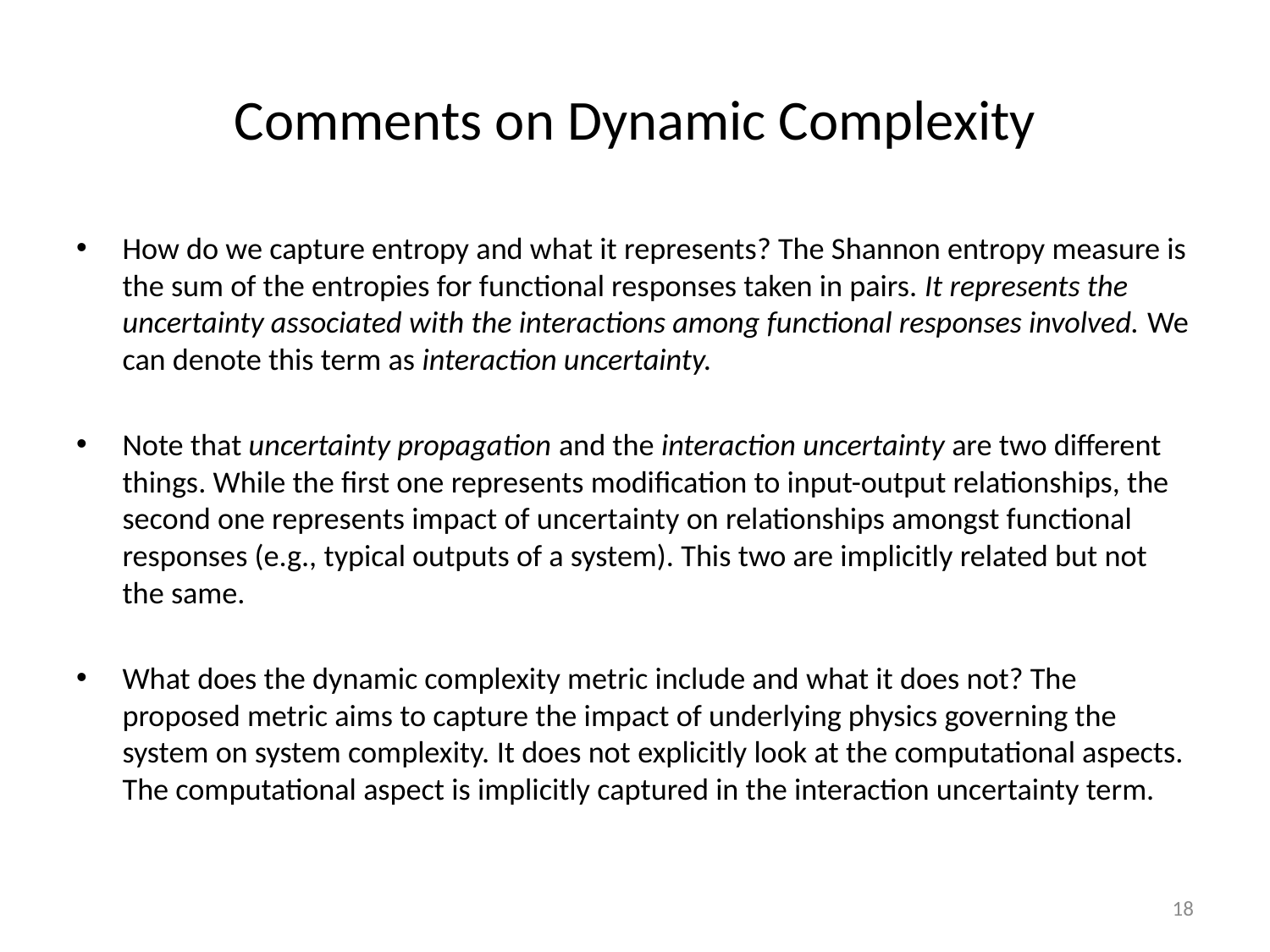

# Comments on Dynamic Complexity
How do we capture entropy and what it represents? The Shannon entropy measure is the sum of the entropies for functional responses taken in pairs. It represents the uncertainty associated with the interactions among functional responses involved. We can denote this term as interaction uncertainty.

Note that uncertainty propagation and the interaction uncertainty are two different things. While the first one represents modification to input-output relationships, the second one represents impact of uncertainty on relationships amongst functional responses (e.g., typical outputs of a system). This two are implicitly related but not the same.

What does the dynamic complexity metric include and what it does not? The proposed metric aims to capture the impact of underlying physics governing the system on system complexity. It does not explicitly look at the computational aspects. The computational aspect is implicitly captured in the interaction uncertainty term.
18